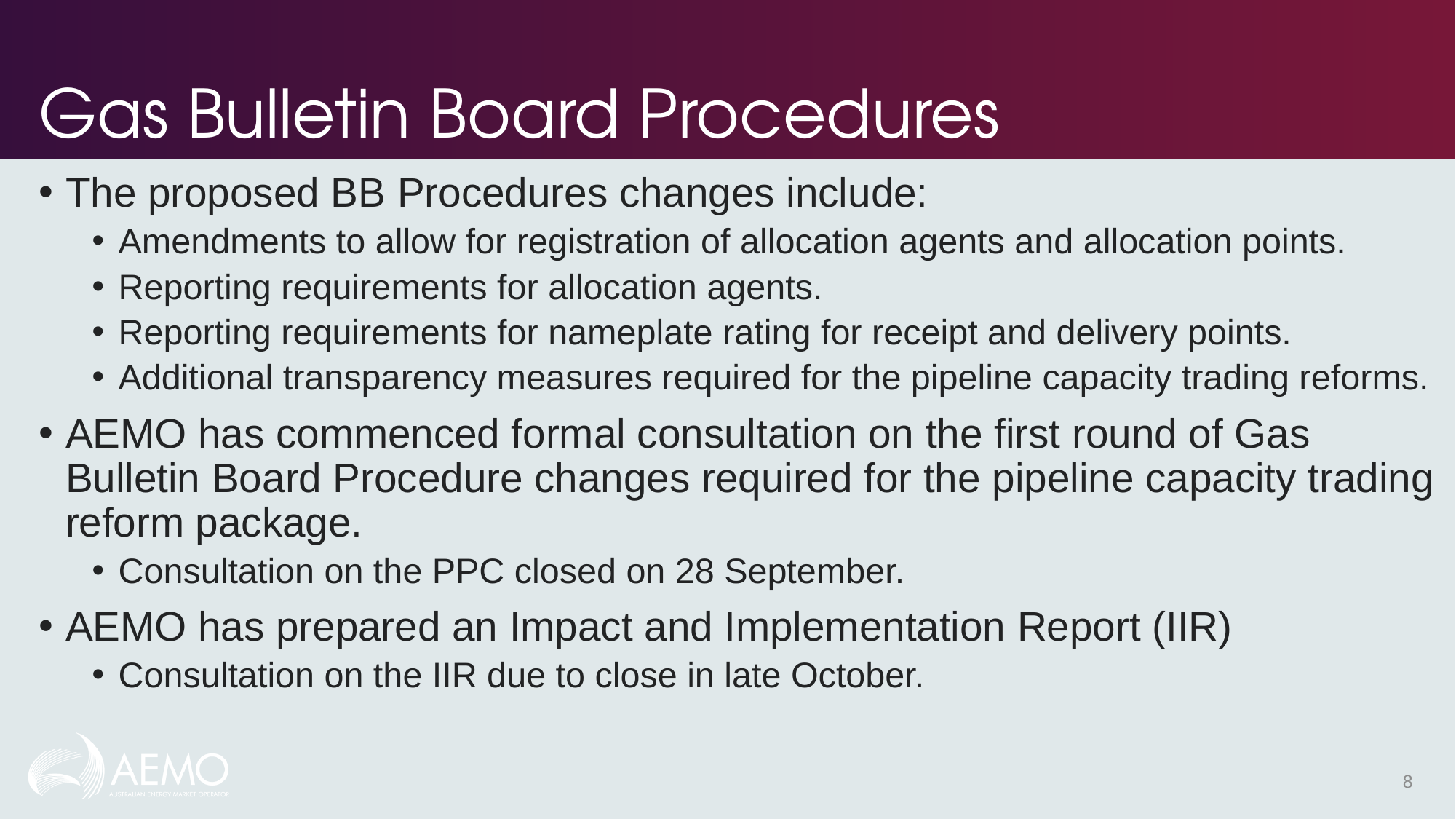

# Gas Bulletin Board Procedures
The proposed BB Procedures changes include:
Amendments to allow for registration of allocation agents and allocation points.
Reporting requirements for allocation agents.
Reporting requirements for nameplate rating for receipt and delivery points.
Additional transparency measures required for the pipeline capacity trading reforms.
AEMO has commenced formal consultation on the first round of Gas Bulletin Board Procedure changes required for the pipeline capacity trading reform package.
Consultation on the PPC closed on 28 September.
AEMO has prepared an Impact and Implementation Report (IIR)
Consultation on the IIR due to close in late October.

8